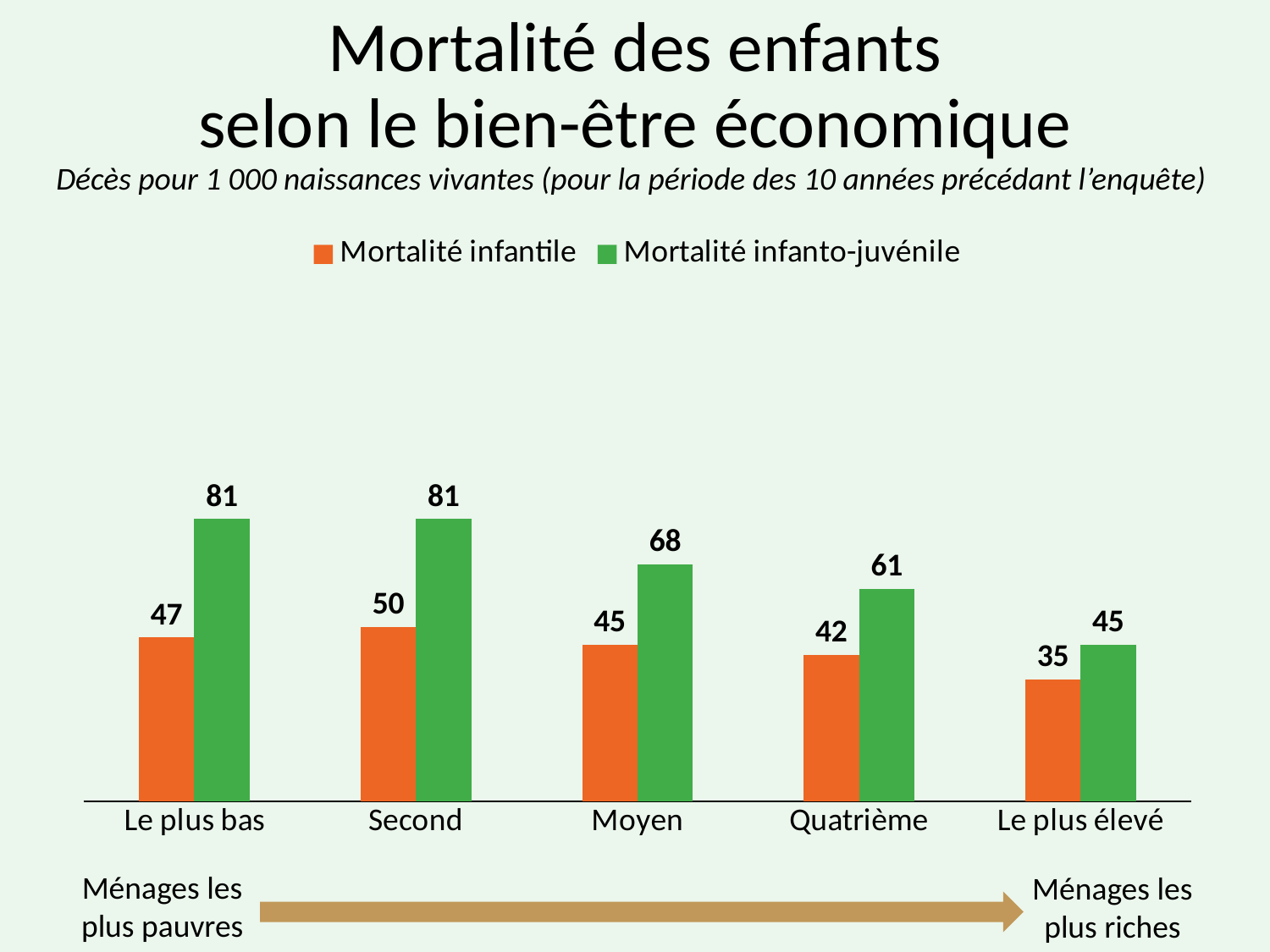

# Mortalité des enfants selon le bien-être économique
Décès pour 1 000 naissances vivantes (pour la période des 10 années précédant l’enquête)

### Chart

| Category | Mortalité infantile | Mortalité infanto-juvénile |
|---|---|---|
| Le plus bas | 47.0 | 81.0 |
| Second | 50.0 | 81.0 |
| Moyen | 45.0 | 68.0 |
| Quatrième | 42.0 | 61.0 |
| Le plus élevé | 35.0 | 45.0 |
Ménages les plus pauvres
Ménages les plus riches